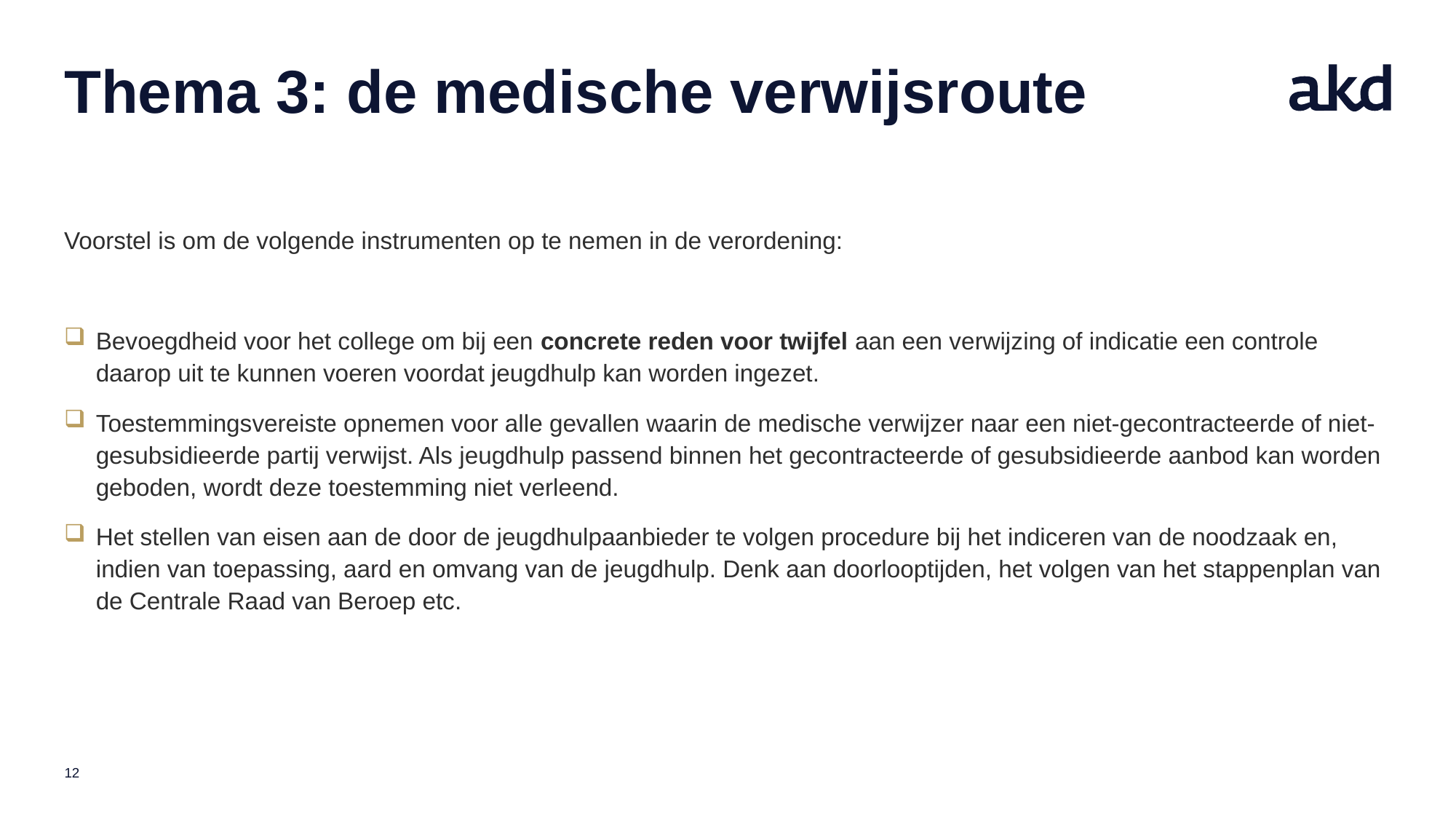

# Thema 3: de medische verwijsroute

Voorstel is om de volgende instrumenten op te nemen in de verordening:

Bevoegdheid voor het college om bij een concrete reden voor twijfel aan een verwijzing of indicatie een controle daarop uit te kunnen voeren voordat jeugdhulp kan worden ingezet.
Toestemmingsvereiste opnemen voor alle gevallen waarin de medische verwijzer naar een niet-gecontracteerde of niet-gesubsidieerde partij verwijst. Als jeugdhulp passend binnen het gecontracteerde of gesubsidieerde aanbod kan worden geboden, wordt deze toestemming niet verleend.
Het stellen van eisen aan de door de jeugdhulpaanbieder te volgen procedure bij het indiceren van de noodzaak en, indien van toepassing, aard en omvang van de jeugdhulp. Denk aan doorlooptijden, het volgen van het stappenplan van de Centrale Raad van Beroep etc.
12